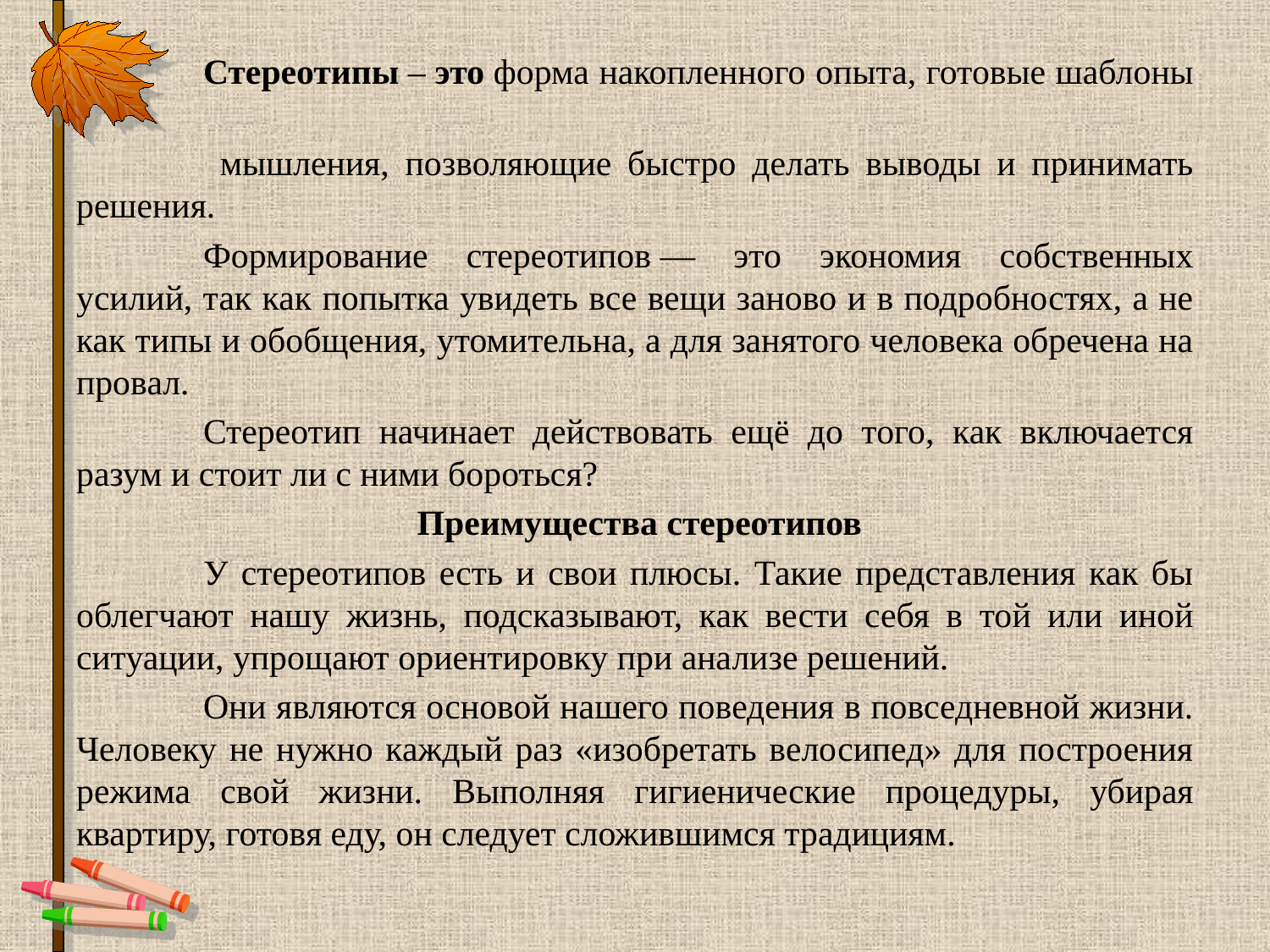

Стереотипы – это форма накопленного опыта, готовые шаблоны
         мышления, позволяющие быстро делать выводы и принимать решения.
	Формирование стереотипов — это экономия собственных усилий, так как попытка увидеть все вещи заново и в подробностях, а не как типы и обобщения, утомительна, а для занятого человека обречена на провал.
	Стереотип начинает действовать ещё до того, как включается разум и стоит ли с ними бороться?
 Преимущества стереотипов
	У стереотипов есть и свои плюсы. Такие представления как бы облегчают нашу жизнь, подсказывают, как вести себя в той или иной ситуации, упрощают ориентировку при анализе решений.
	Они являются основой нашего поведения в повседневной жизни. Человеку не нужно каждый раз «изобретать велосипед» для построения режима свой жизни. Выполняя гигиенические процедуры, убирая квартиру, готовя еду, он следует сложившимся традициям.